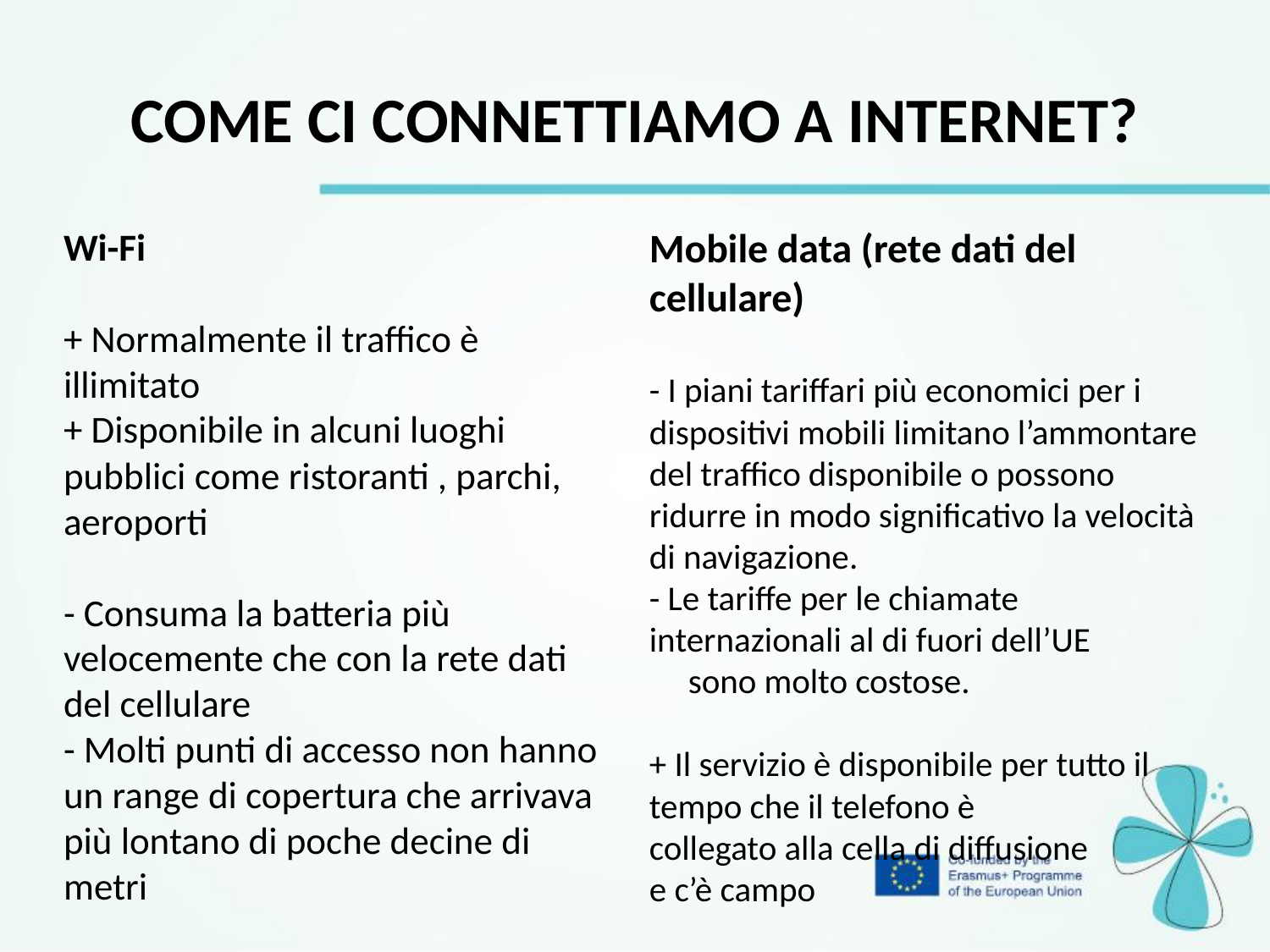

Come ci connettiamo a Internet?

Wi-Fi

+ Normalmente il traffico è illimitato
+ Disponibile in alcuni luoghi pubblici come ristoranti , parchi, aeroporti

- Consuma la batteria più velocemente che con la rete dati del cellulare
- Molti punti di accesso non hanno un range di copertura che arrivava più lontano di poche decine di metri
Mobile data (rete dati del cellulare)
- I piani tariffari più economici per i dispositivi mobili limitano l’ammontare del traffico disponibile o possono ridurre in modo significativo la velocità di navigazione.
- Le tariffe per le chiamate internazionali al di fuori dell’UE
     sono molto costose.

+ Il servizio è disponibile per tutto il tempo che il telefono è
collegato alla cella di diffusione
e c’è campo